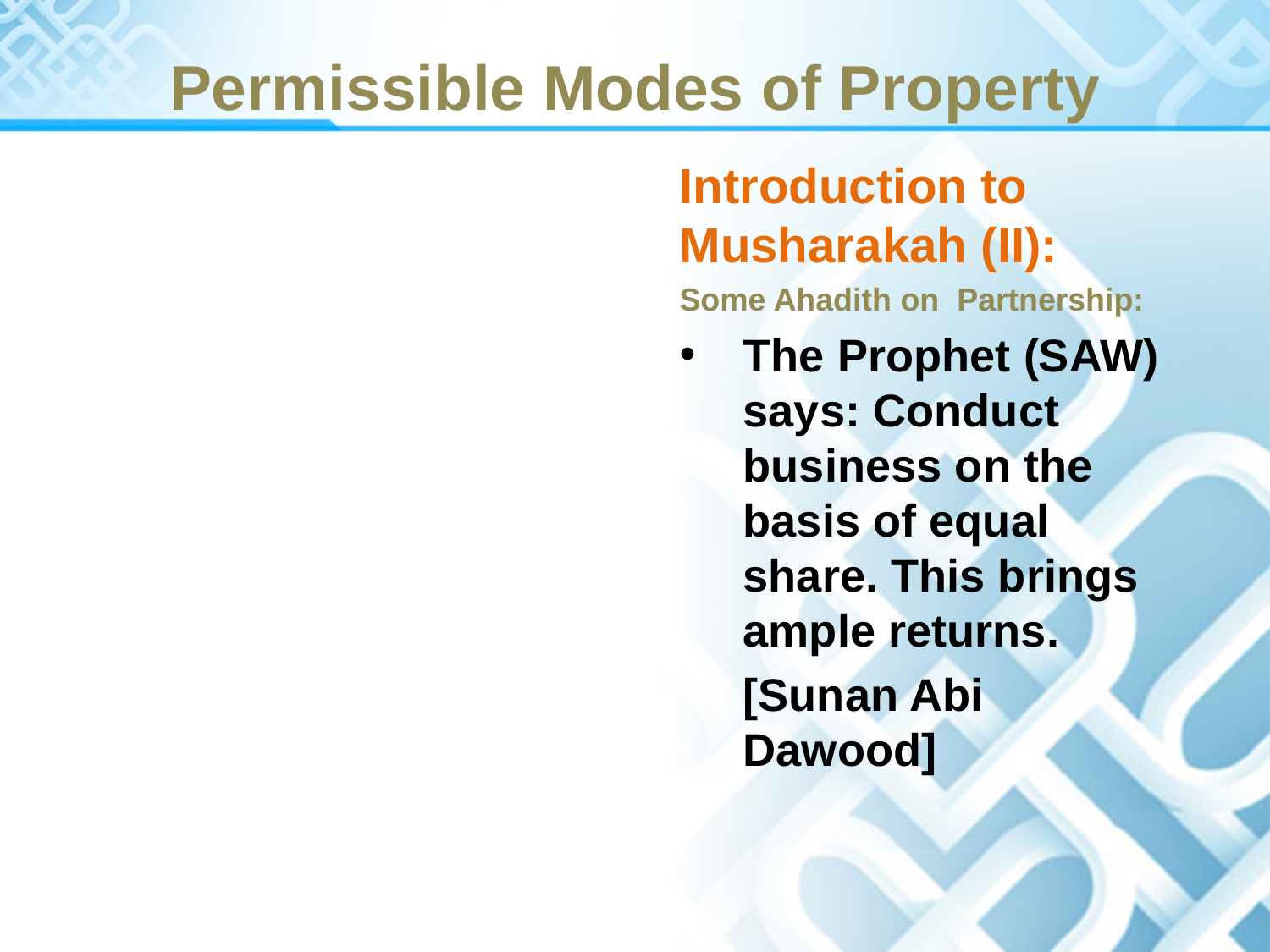

Permissible Modes of Property
Introduction to Musharakah (II):
Some Ahadith on  Partnership:
The Prophet (SAW) says: Conduct business on the basis of equal share. This brings ample returns.
	[Sunan Abi Dawood]